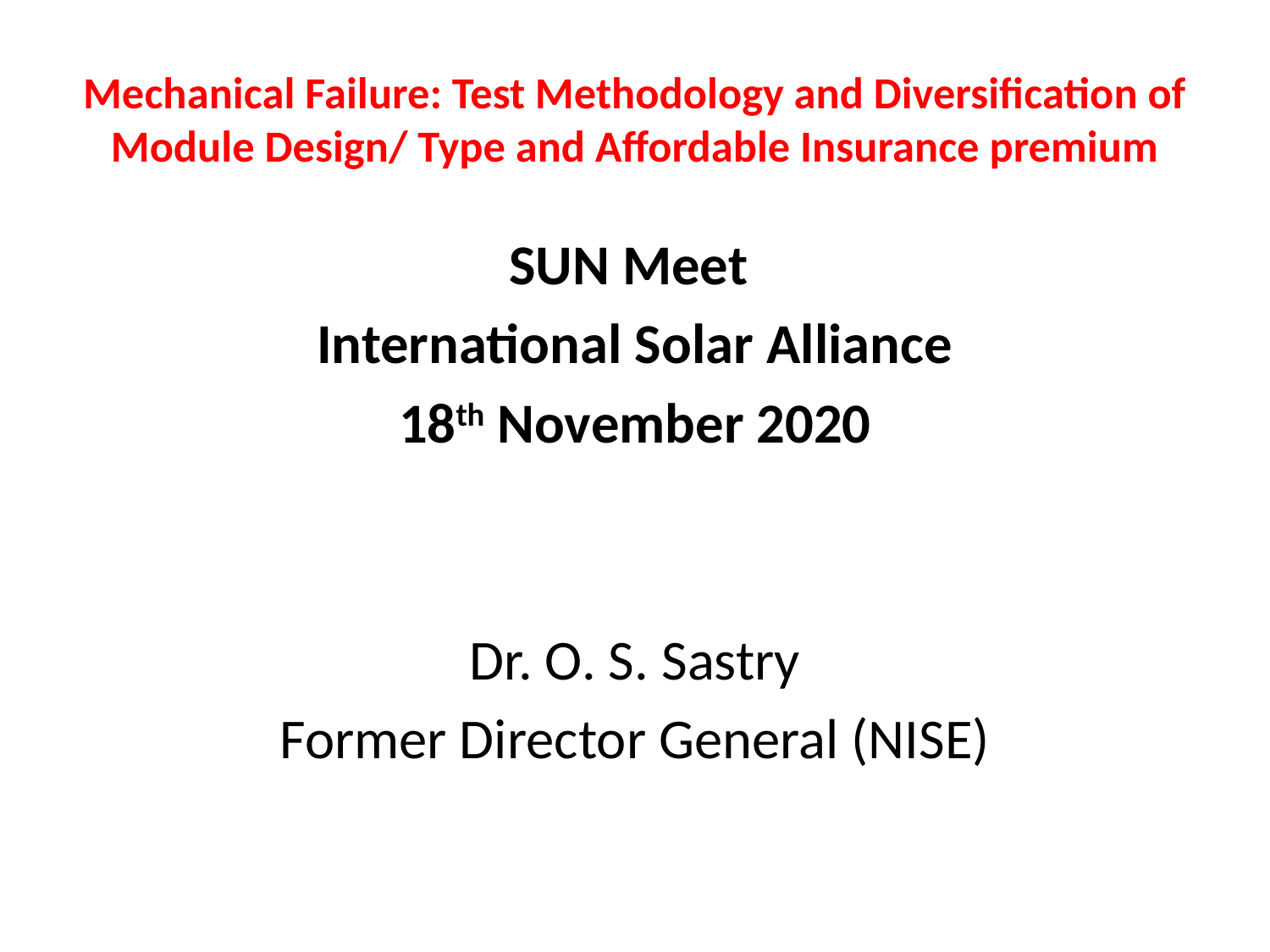

# Mechanical Failure: Test Methodology and Diversification of Module Design/ Type and Affordable Insurance premium
SUN Meet
International Solar Alliance
18th November 2020

Dr. O. S. Sastry
Former Director General (NISE)